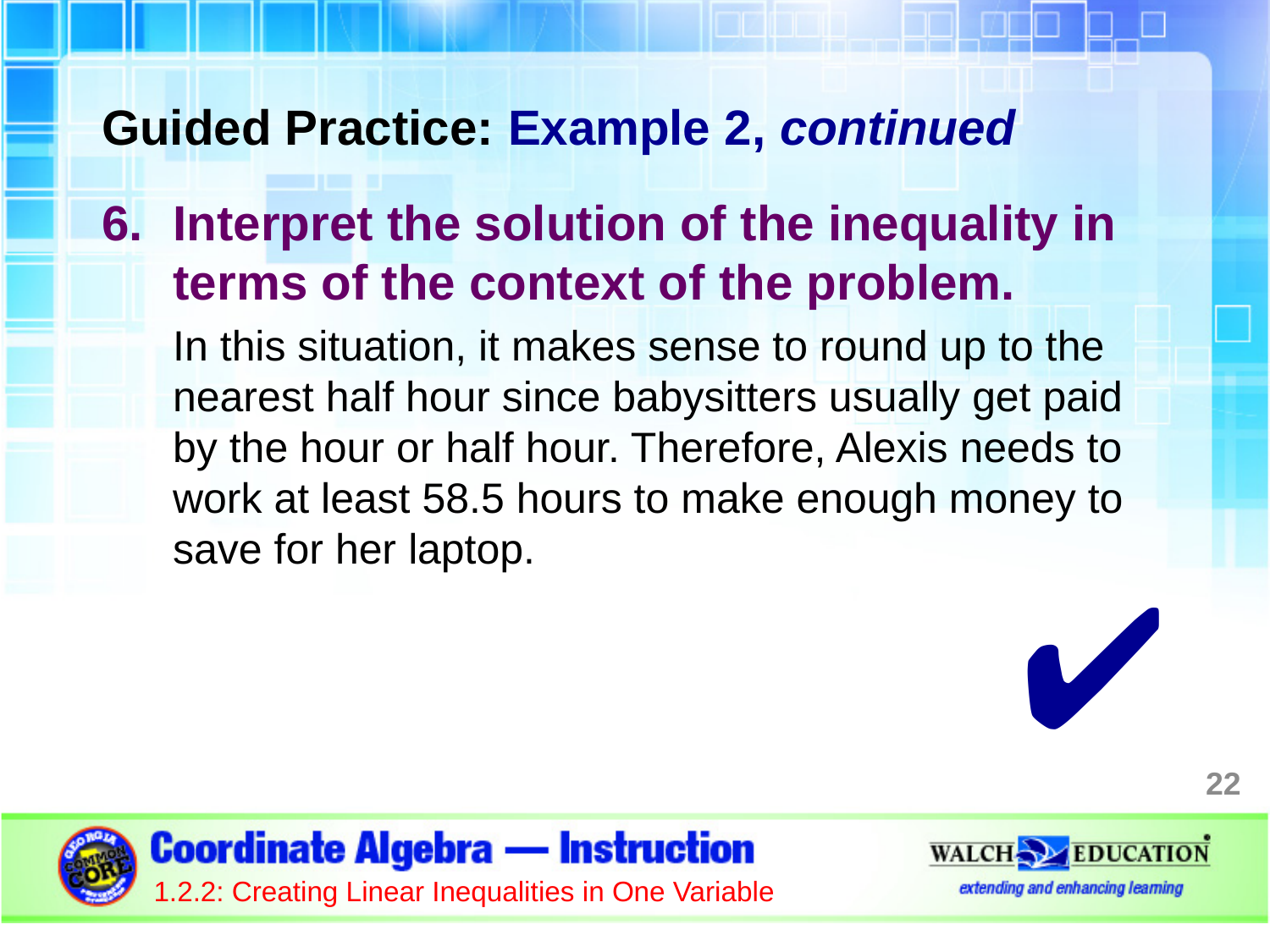

Guided Practice: Example 2, continued

Interpret the solution of the inequality in terms of the context of the problem.
In this situation, it makes sense to round up to the nearest half hour since babysitters usually get paid by the hour or half hour. Therefore, Alexis needs to work at least 58.5 hours to make enough money to save for her laptop.

✔
22
1.2.2: Creating Linear Inequalities in One Variable